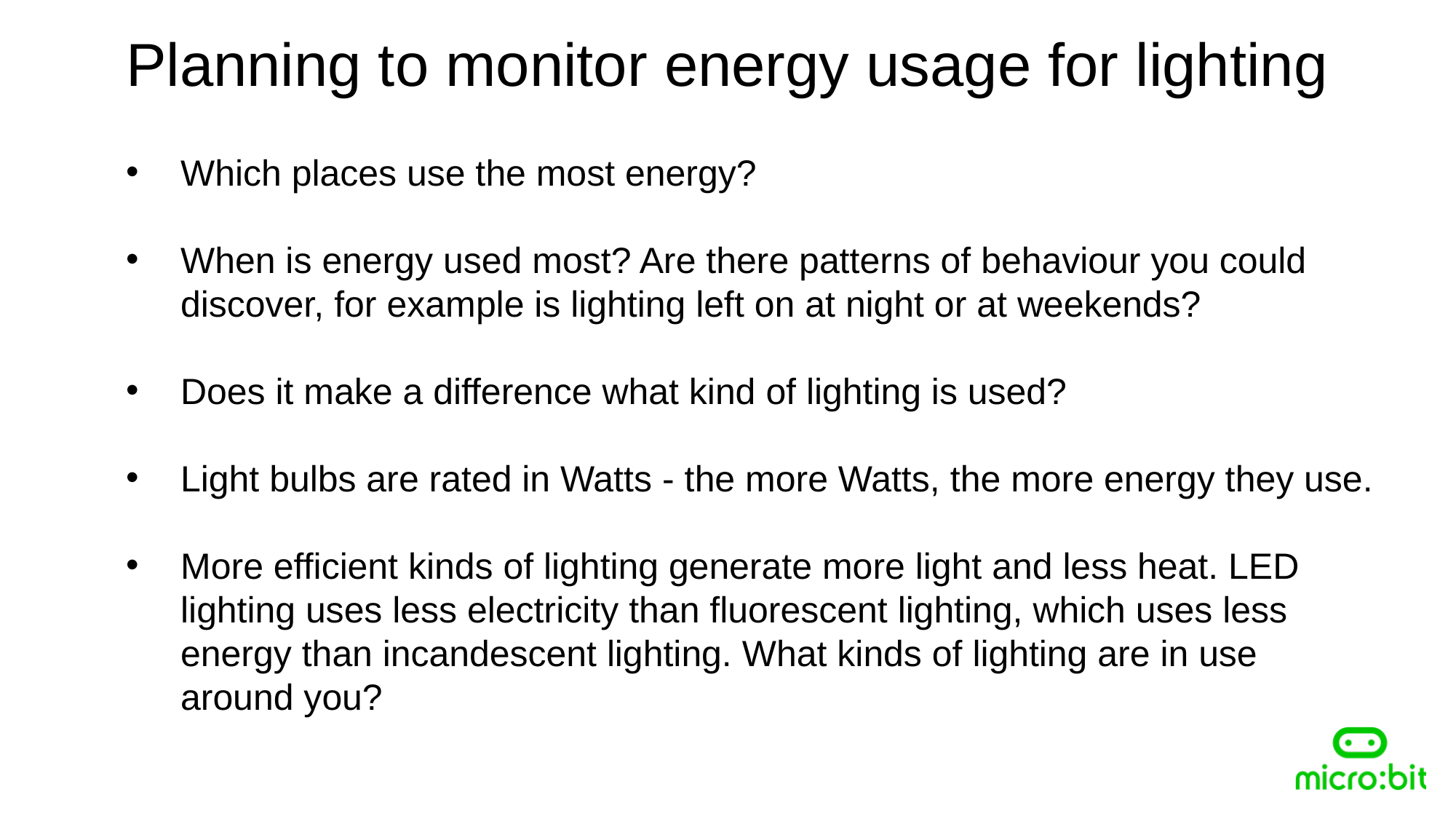

Planning to monitor energy usage for lighting
Which places use the most energy?
When is energy used most? Are there patterns of behaviour you could discover, for example is lighting left on at night or at weekends?
Does it make a difference what kind of lighting is used?

Light bulbs are rated in Watts - the more Watts, the more energy they use.

More efficient kinds of lighting generate more light and less heat. LED lighting uses less electricity than fluorescent lighting, which uses less energy than incandescent lighting. What kinds of lighting are in use around you?